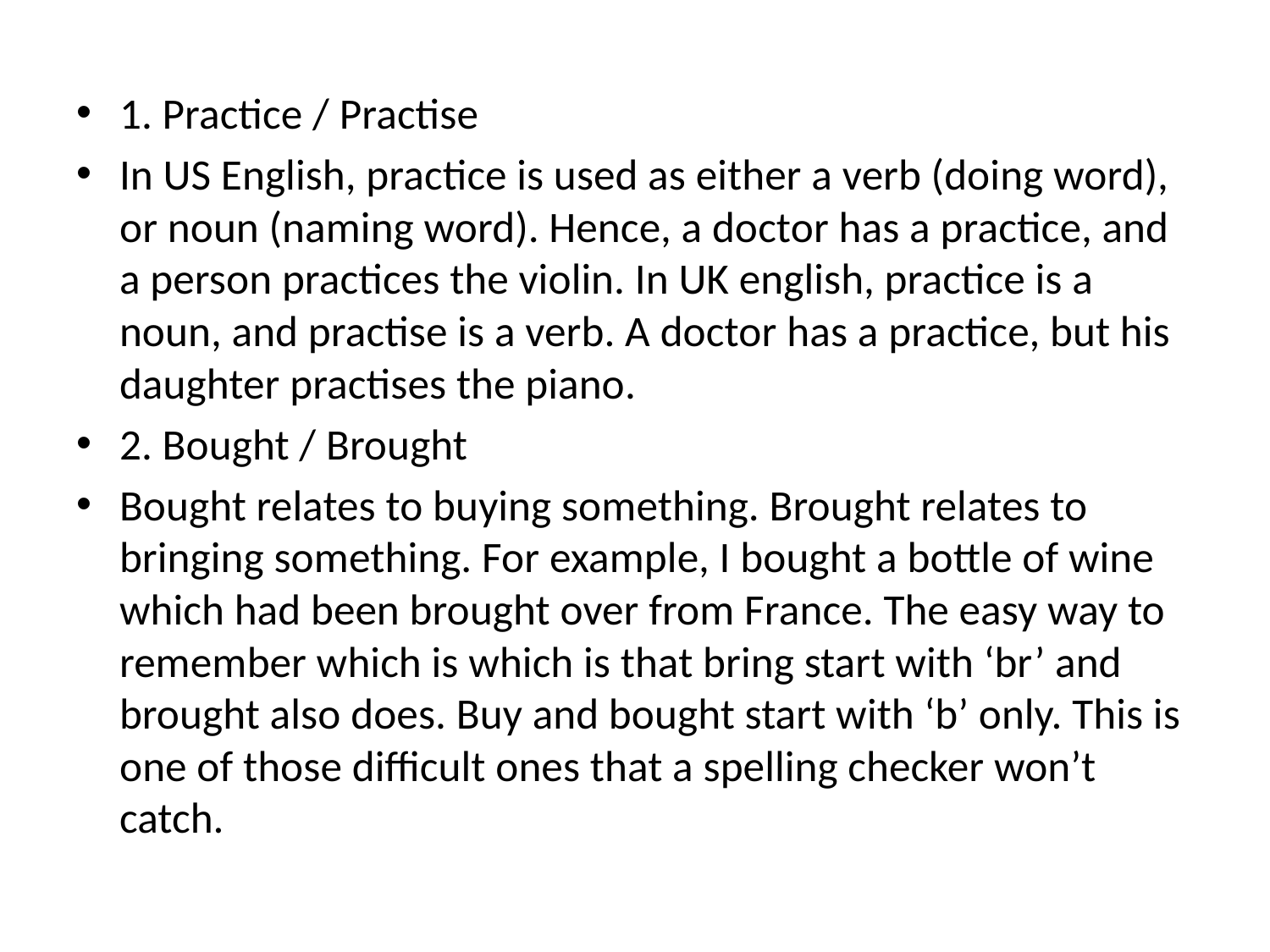

1. Practice / Practise
In US English, practice is used as either a verb (doing word), or noun (naming word). Hence, a doctor has a practice, and a person practices the violin. In UK english, practice is a noun, and practise is a verb. A doctor has a practice, but his daughter practises the piano.
2. Bought / Brought
Bought relates to buying something. Brought relates to bringing something. For example, I bought a bottle of wine which had been brought over from France. The easy way to remember which is which is that bring start with ‘br’ and brought also does. Buy and bought start with ‘b’ only. This is one of those difficult ones that a spelling checker won’t catch.